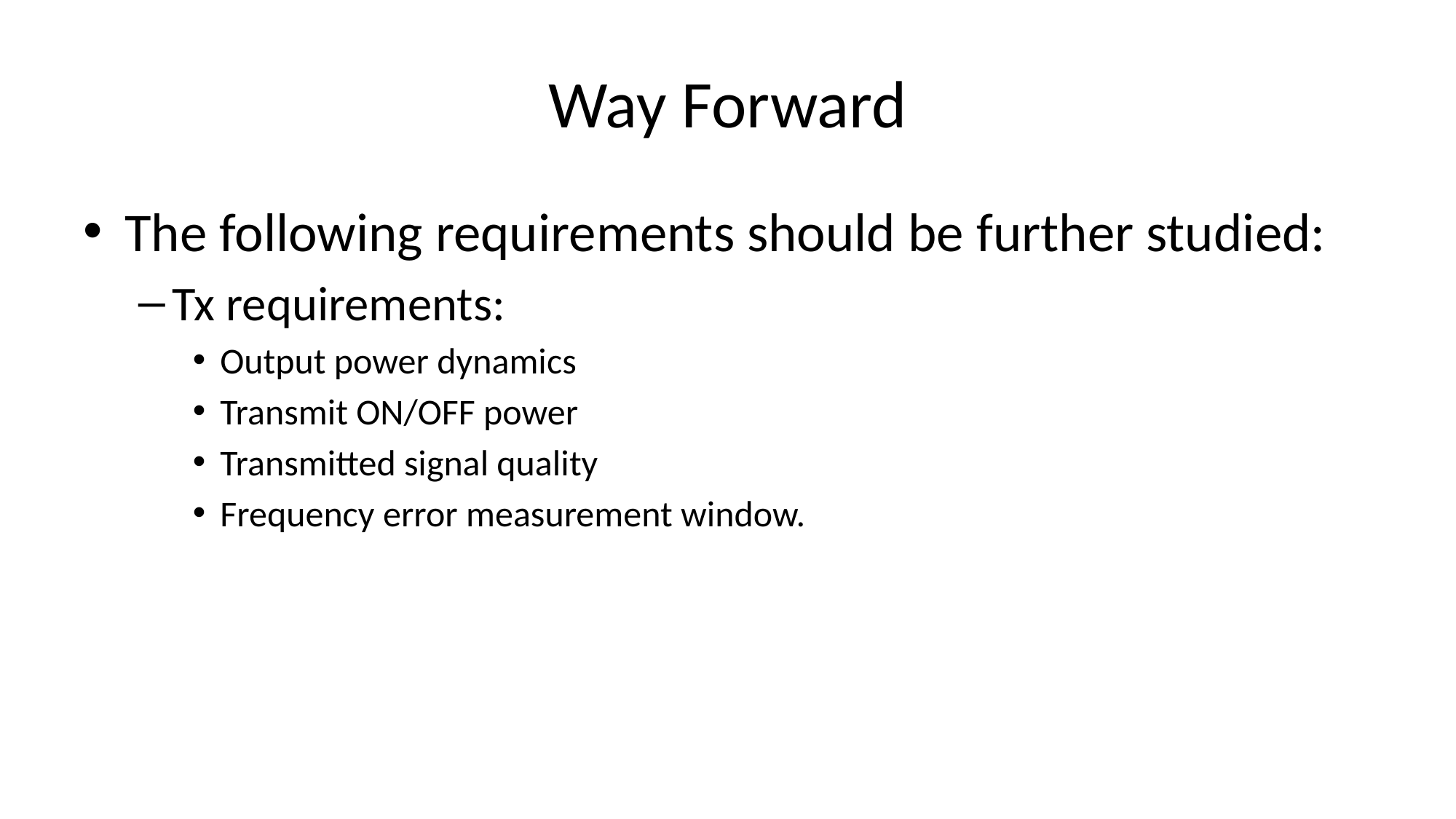

# Way Forward
The following requirements should be further studied:
Tx requirements:
Output power dynamics
Transmit ON/OFF power
Transmitted signal quality
Frequency error measurement window.